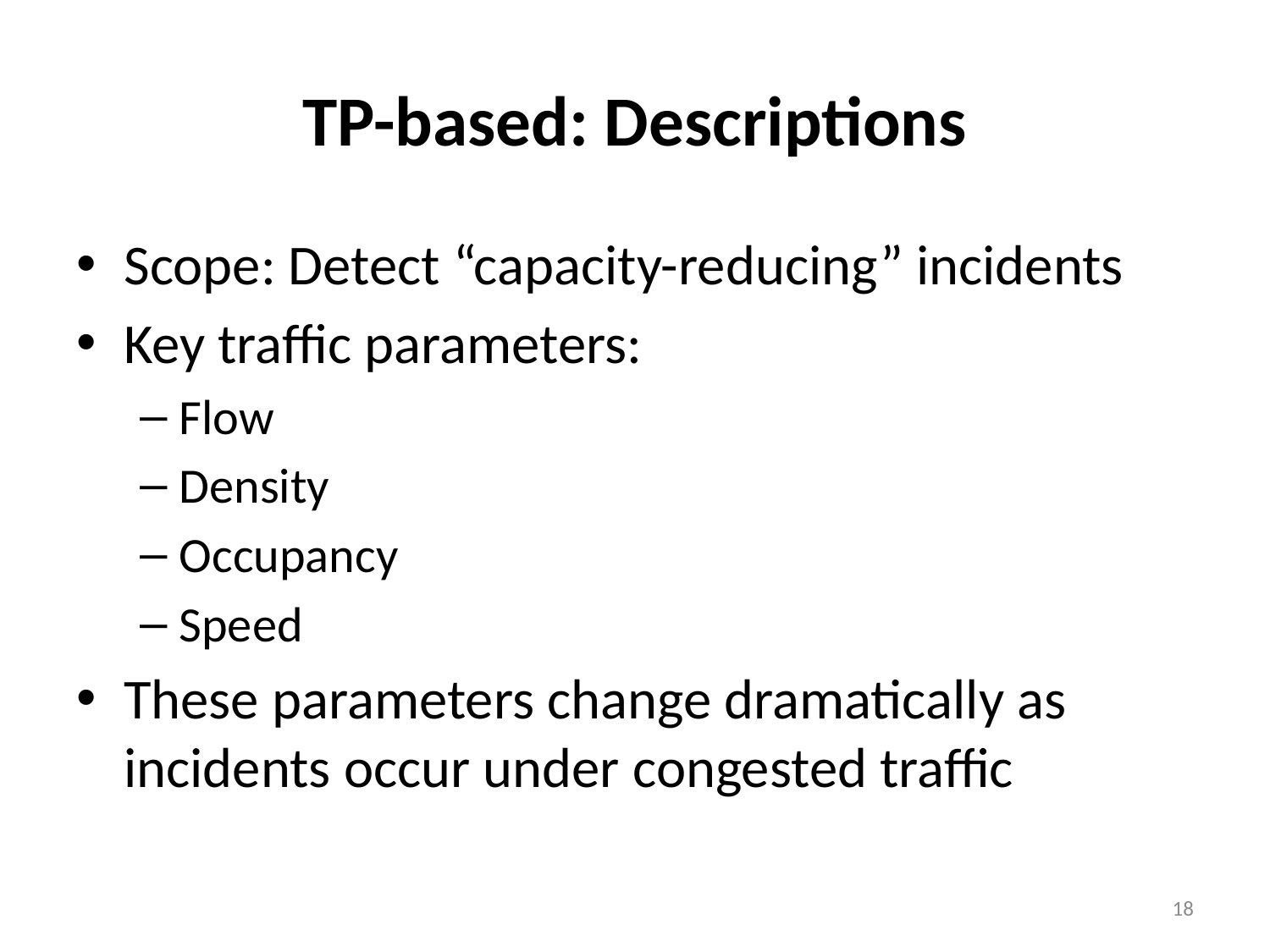

# TP-based: Descriptions
Scope: Detect “capacity-reducing” incidents
Key traffic parameters:
Flow
Density
Occupancy
Speed
These parameters change dramatically as incidents occur under congested traffic
18